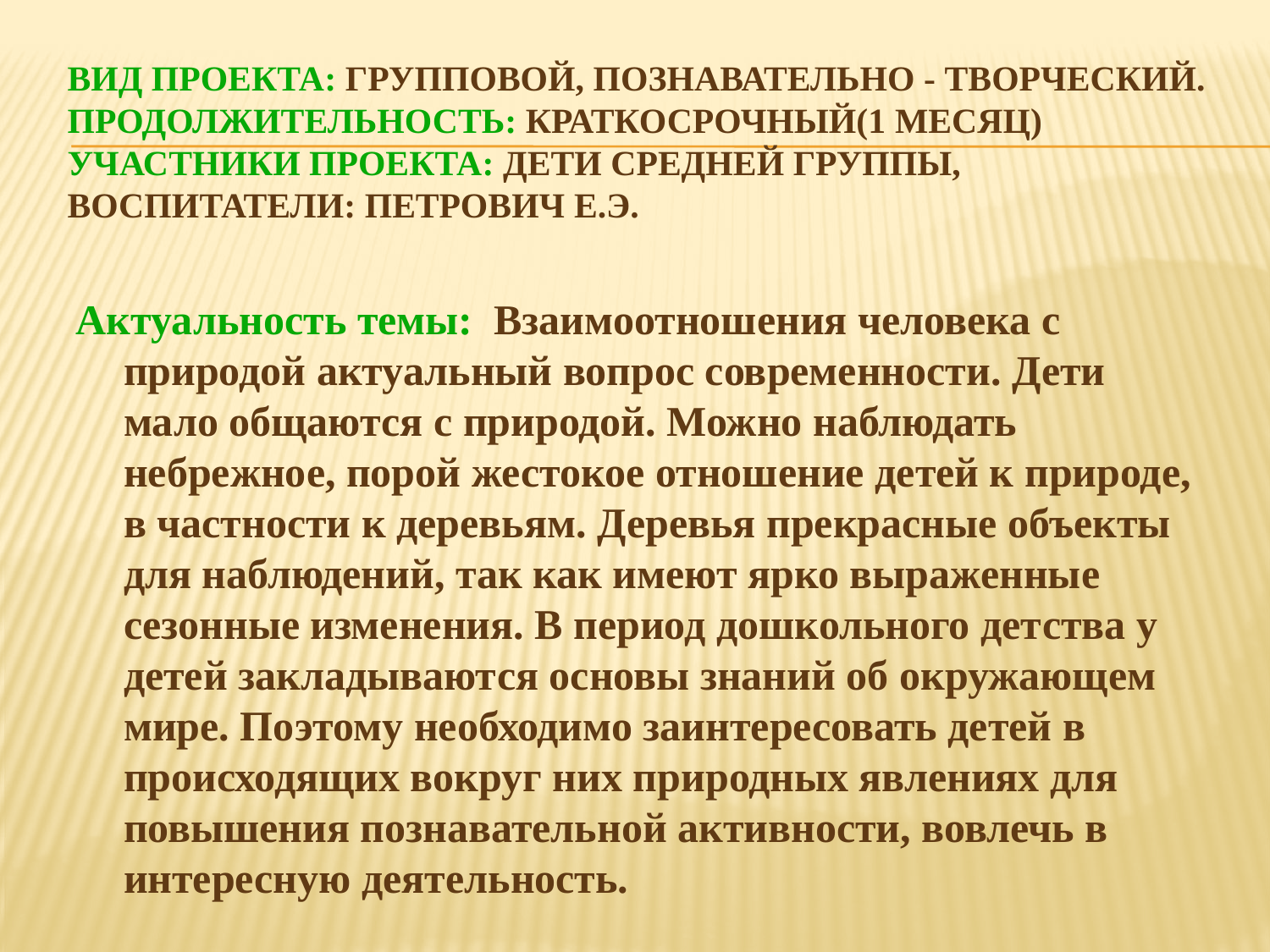

# Вид проекта: групповой, познавательно - творческий. Продолжительность: краткосрочный(1 месяц) Участники проекта: дети средней группы, воспитатели: Петрович Е.Э.
Актуальность темы:  Взаимоотношения человека с природой актуальный вопрос современности. Дети мало общаются с природой. Можно наблюдать небрежное, порой жестокое отношение детей к природе, в частности к деревьям. Деревья прекрасные объекты для наблюдений, так как имеют ярко выраженные сезонные изменения. В период дошкольного детства у детей закладываются основы знаний об окружающем мире. Поэтому необходимо заинтересовать детей в происходящих вокруг них природных явлениях для повышения познавательной активности, вовлечь в интересную деятельность.